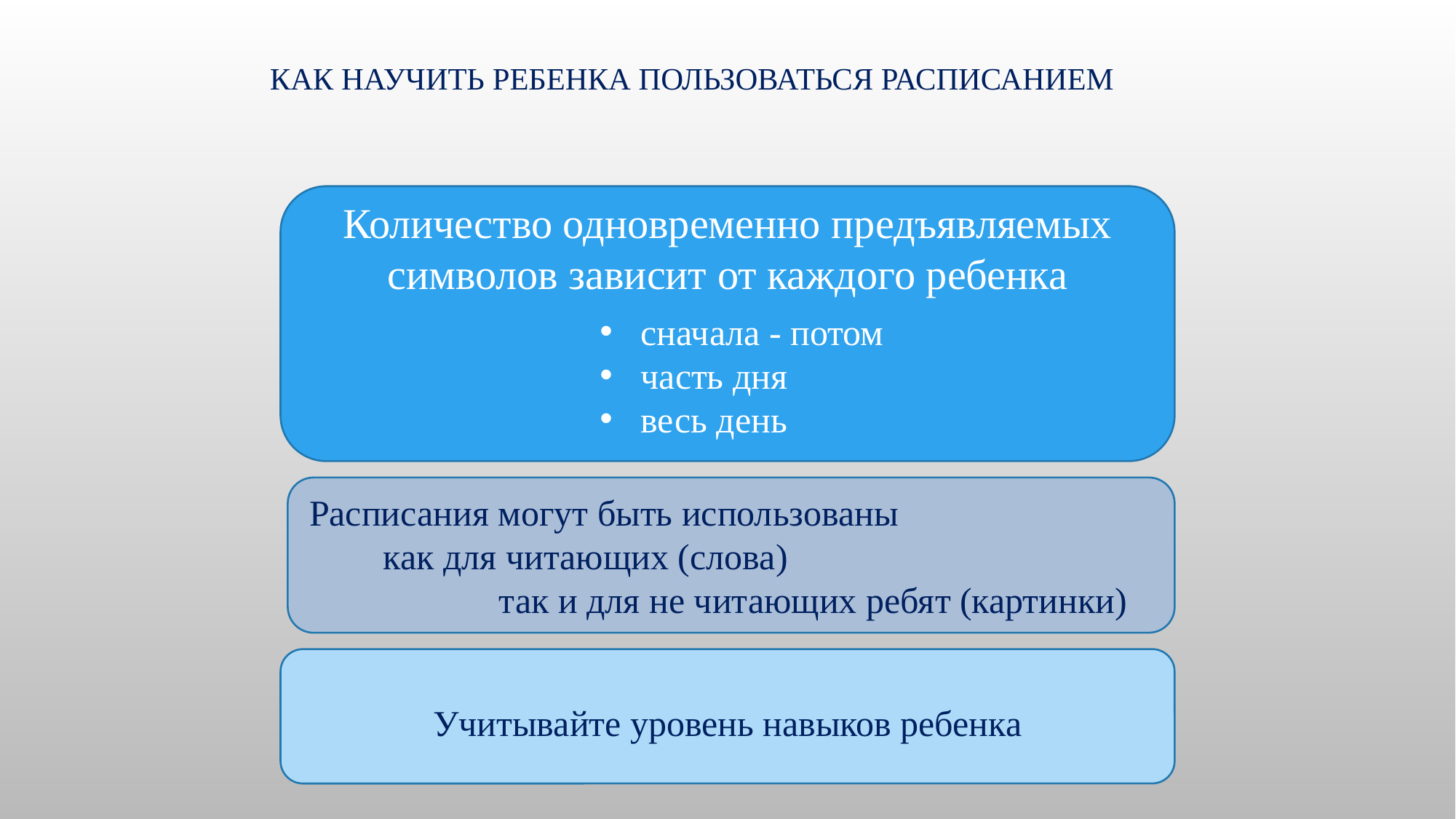

# Как научить ребенка пользоваться расписанием
Количество одновременно предъявляемых символов зависит от каждого ребенка

сначала - потом
часть дня
весь день
Расписания могут быть использованы                                     как для читающих (слова)                                                           так и для не читающих ребят (картинки)

Учитывайте уровень навыков ребенка